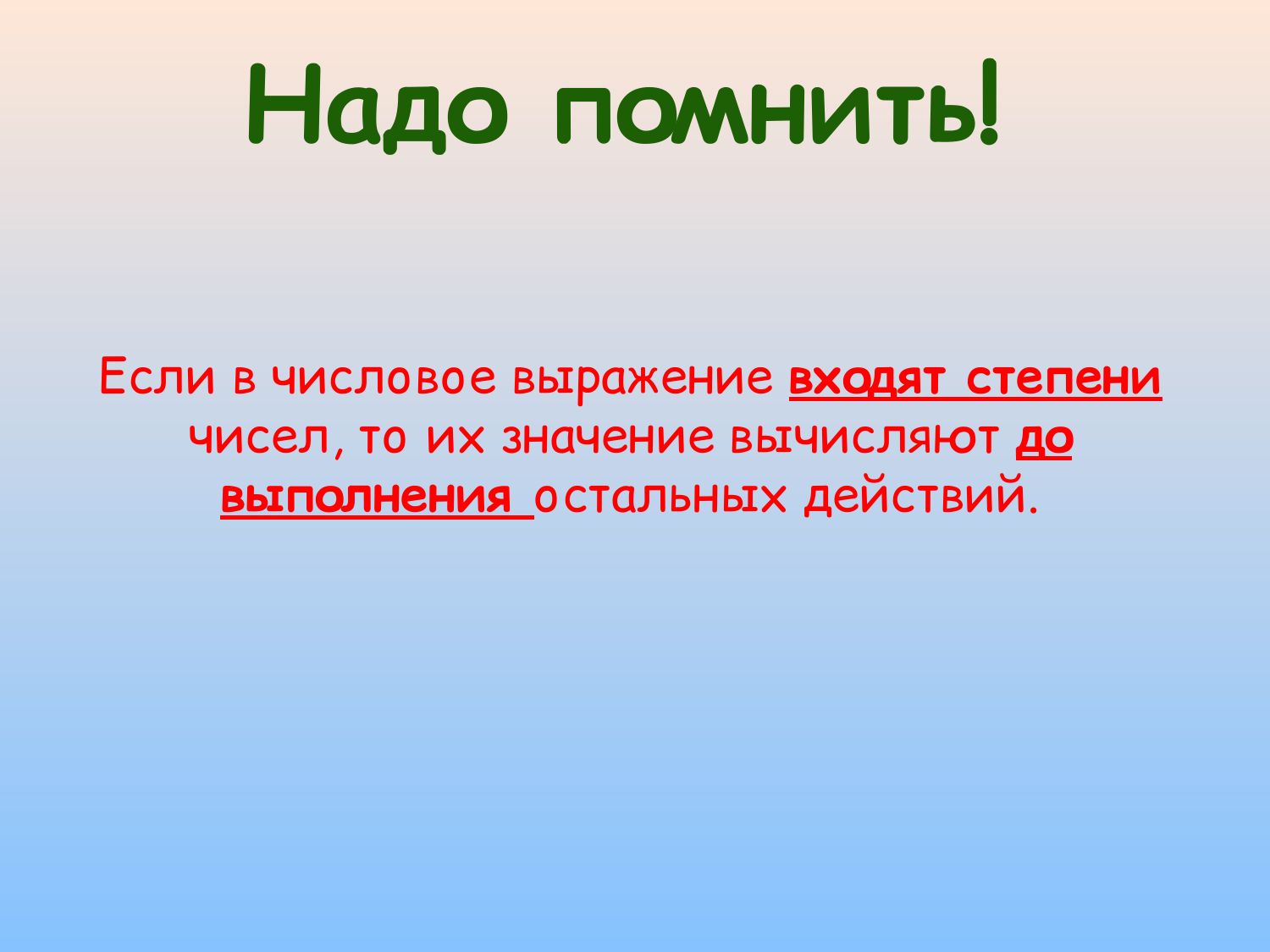

Надо помнить!
Если в числовое выражение входят степени чисел, то их значение вычисляют до выполнения остальных действий.